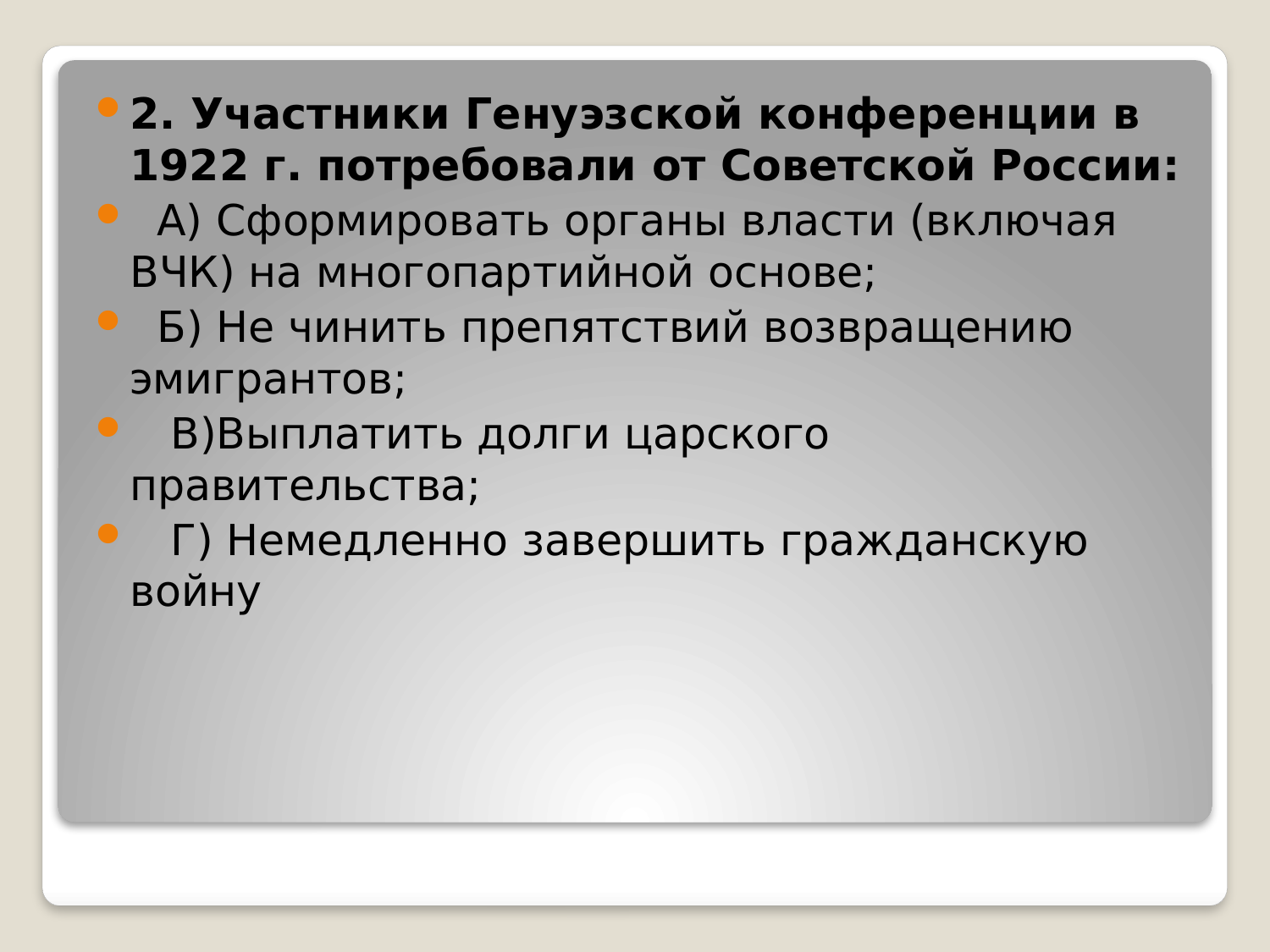

2. Участники Генуэзской конференции в 1922 г. потребовали от Советской России:
  А) Сформировать органы власти (включая ВЧК) на многопартийной основе;
  Б) Не чинить препятствий возвращению эмигрантов;
   В)Выплатить долги царского правительства;
   Г) Немедленно завершить гражданскую войну

#